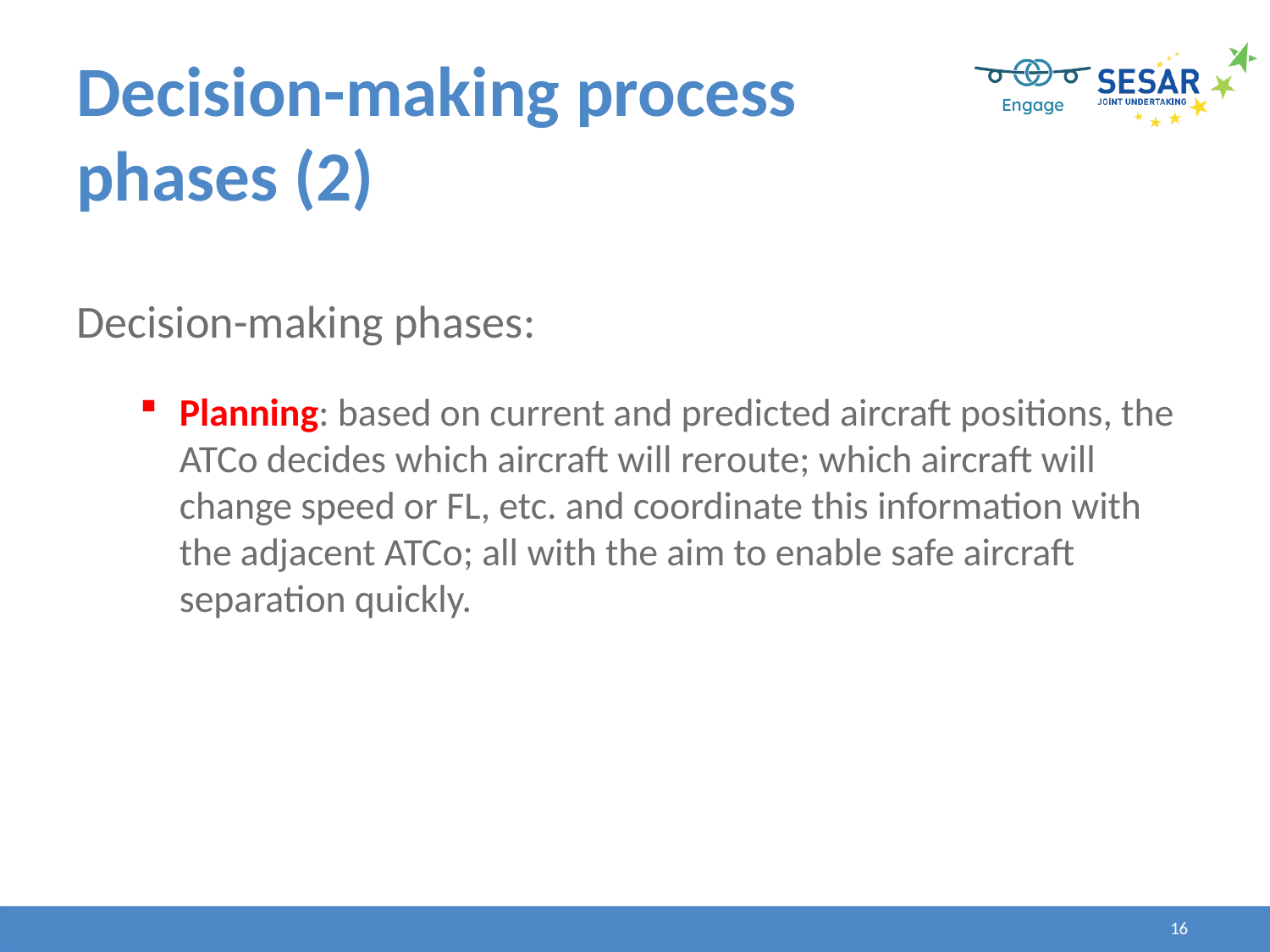

# Decision-making process phases (2)

Decision-making phases:

Planning: based on current and predicted aircraft positions, the ATCo decides which aircraft will reroute; which aircraft will change speed or FL, etc. and coordinate this information with the adjacent ATCo; all with the aim to enable safe aircraft separation quickly.

16